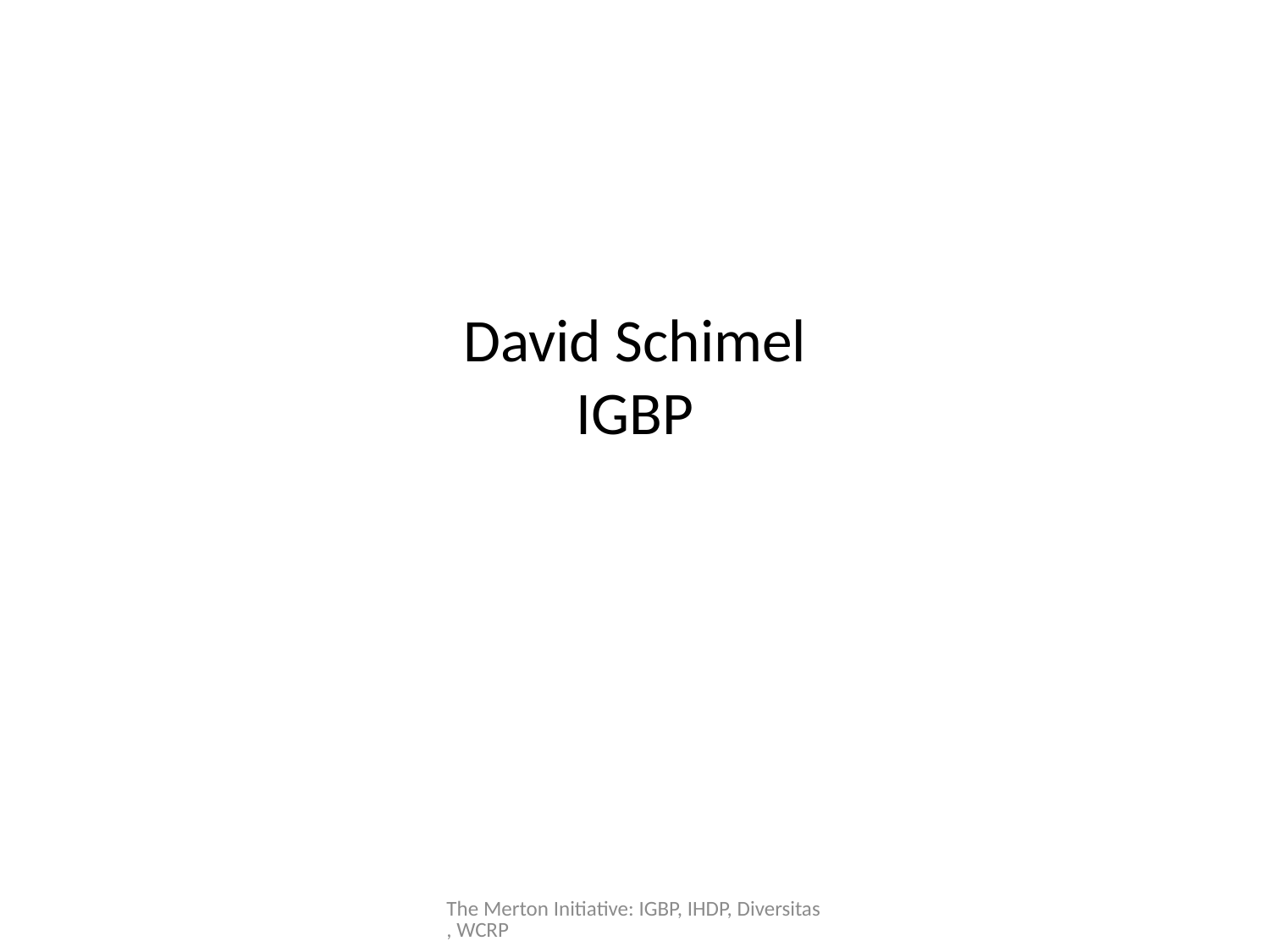

# David Schimel IGBP
The Merton Initiative: IGBP, IHDP, Diversitas, WCRP